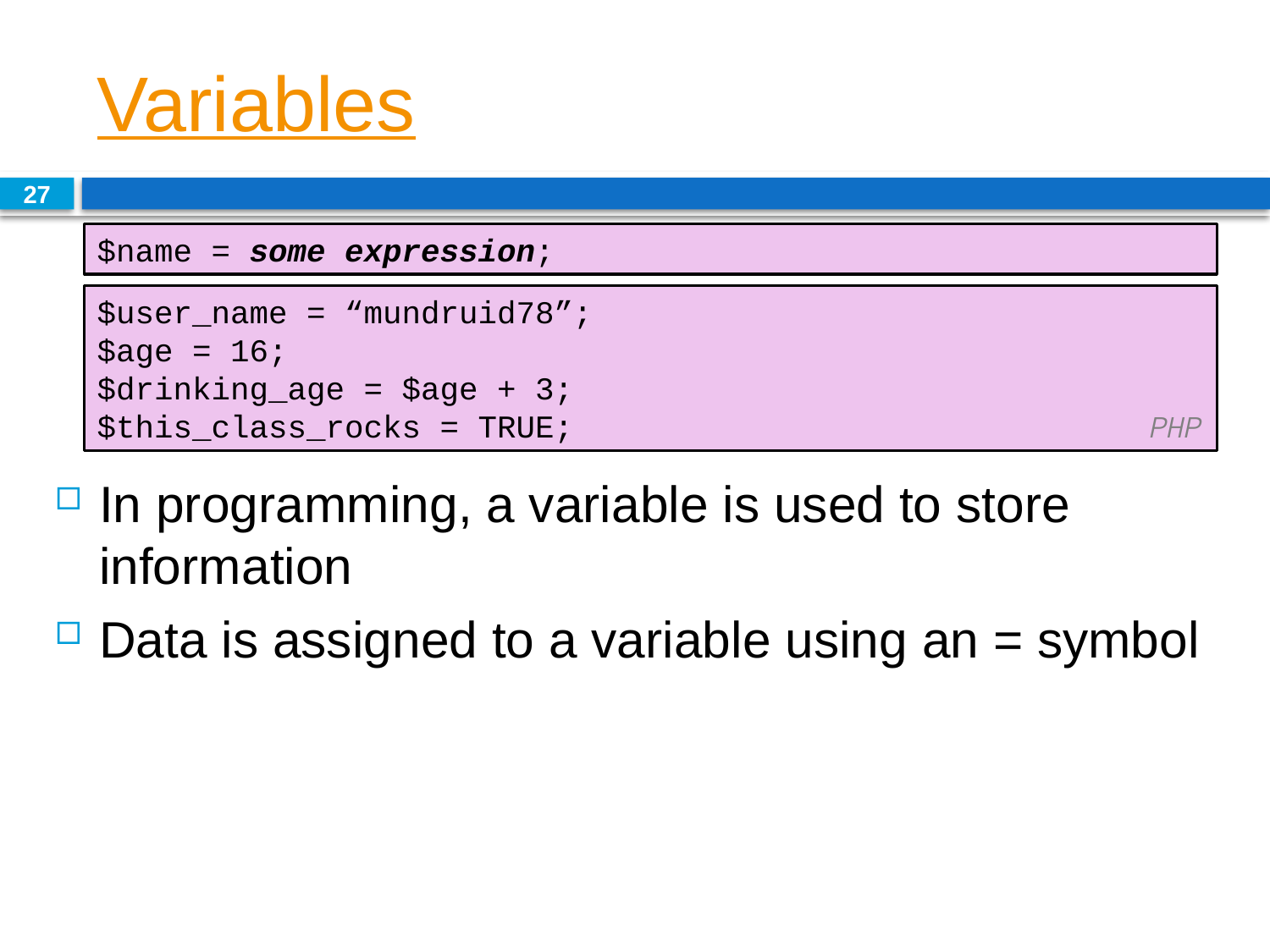

# Variables
27
$name = some expression;
$user_name = “mundruid78”;
$age = 16;
$drinking_age = $age + 3;
$this_class_rocks = TRUE;					  PHP
In programming, a variable is used to store information
Data is assigned to a variable using an = symbol